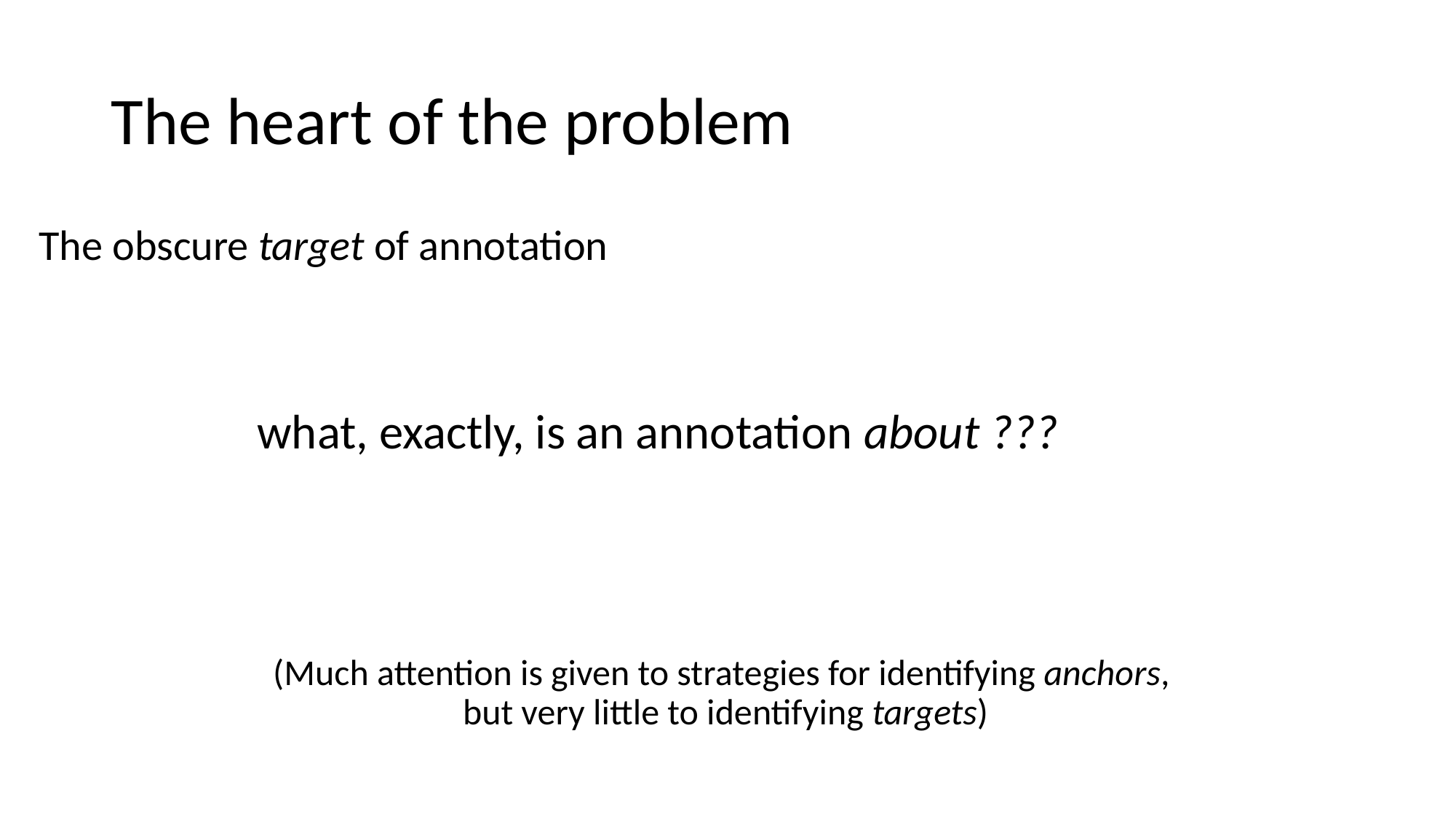

# The heart of the problem
The obscure target of annotation
		what, exactly, is an annotation about ???

(Much attention is given to strategies for identifying anchors,
but very little to identifying targets)